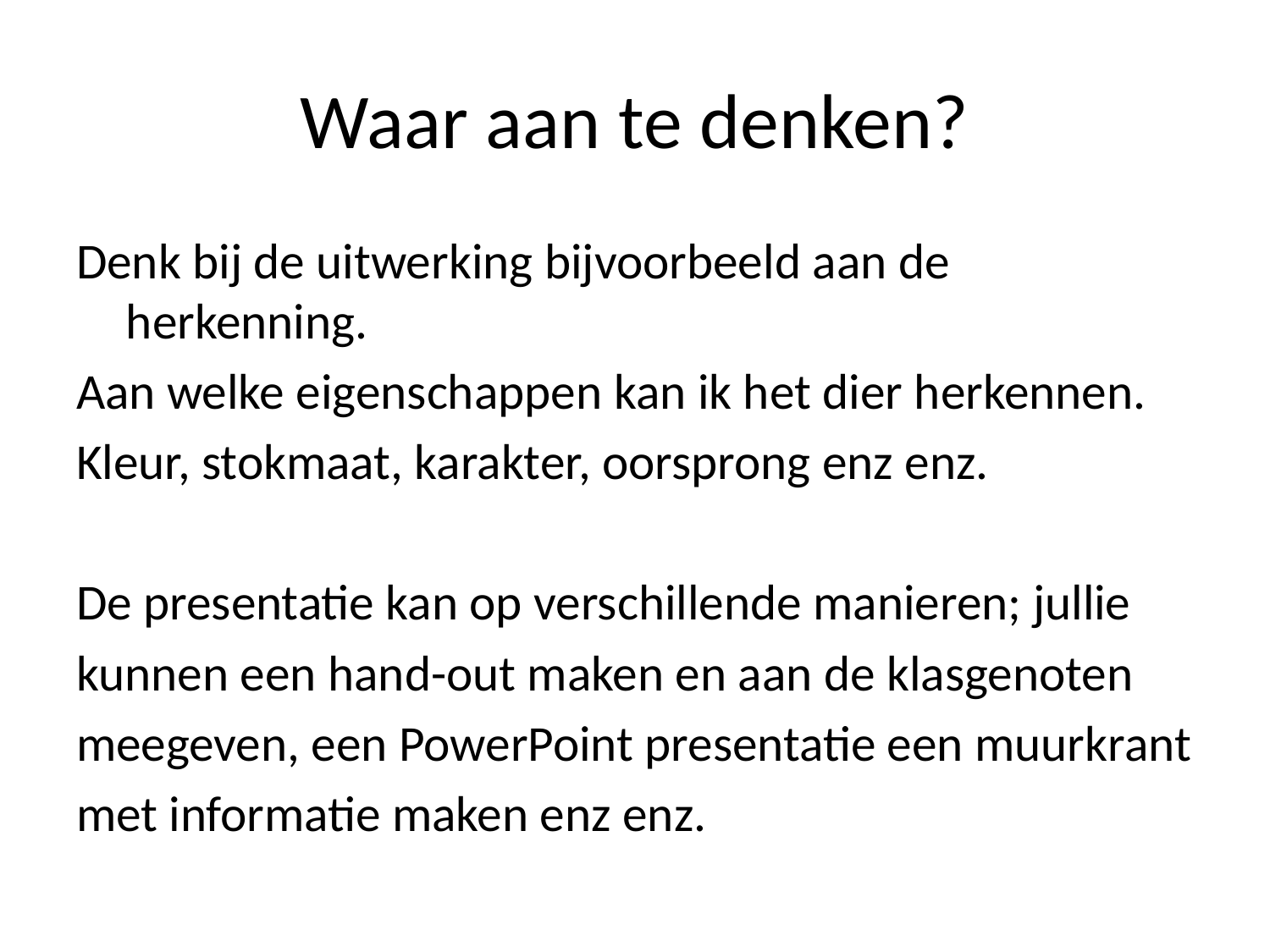

# Waar aan te denken?
Denk bij de uitwerking bijvoorbeeld aan de herkenning.
Aan welke eigenschappen kan ik het dier herkennen.
Kleur, stokmaat, karakter, oorsprong enz enz.

De presentatie kan op verschillende manieren; jullie
kunnen een hand-out maken en aan de klasgenoten
meegeven, een PowerPoint presentatie een muurkrant
met informatie maken enz enz.